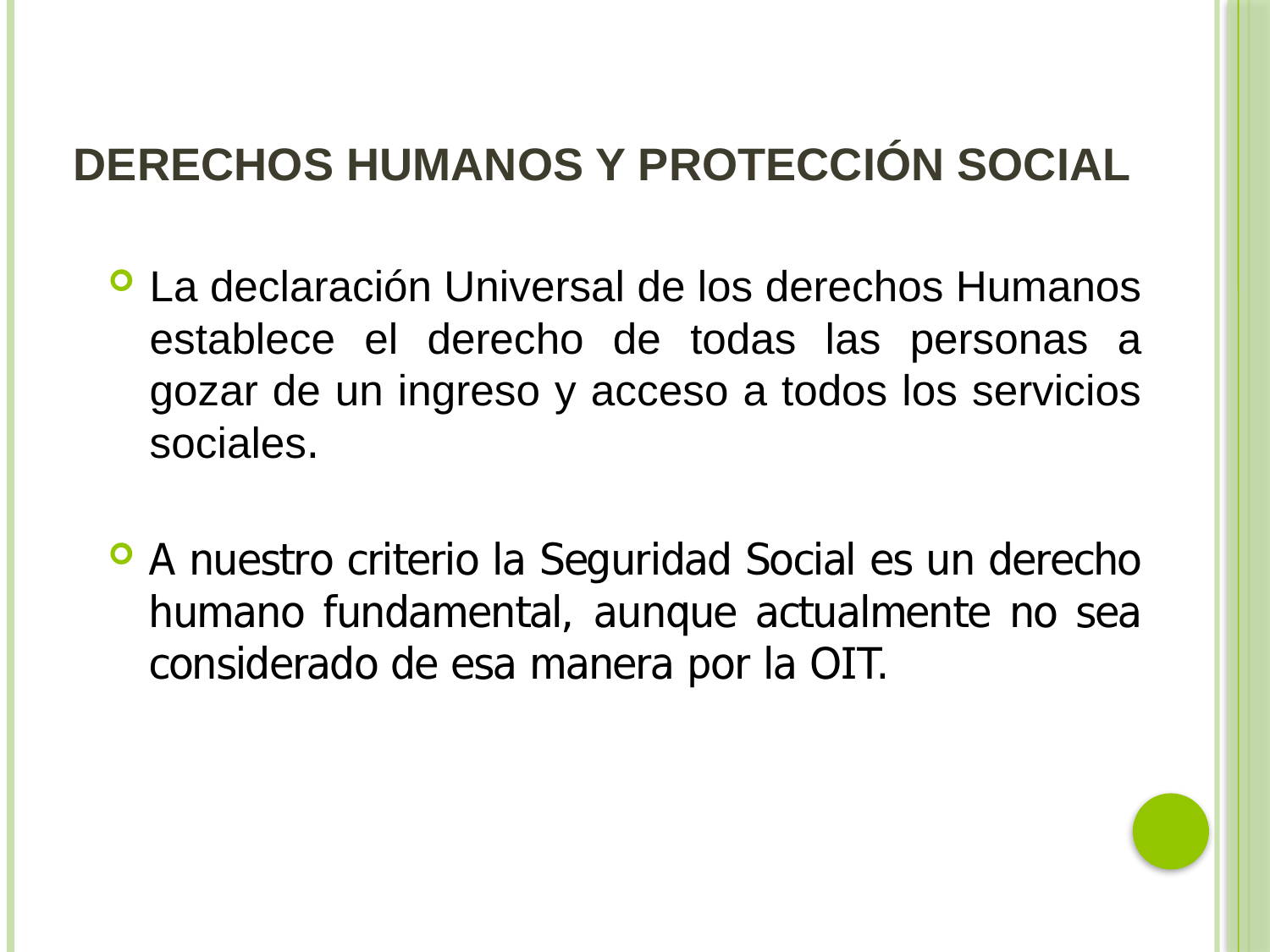

# Derechos Humanos y protección Social

La declaración Universal de los derechos Humanos establece el derecho de todas las personas a gozar de un ingreso y acceso a todos los servicios sociales.

A nuestro criterio la Seguridad Social es un derecho humano fundamental, aunque actualmente no sea considerado de esa manera por la OIT.